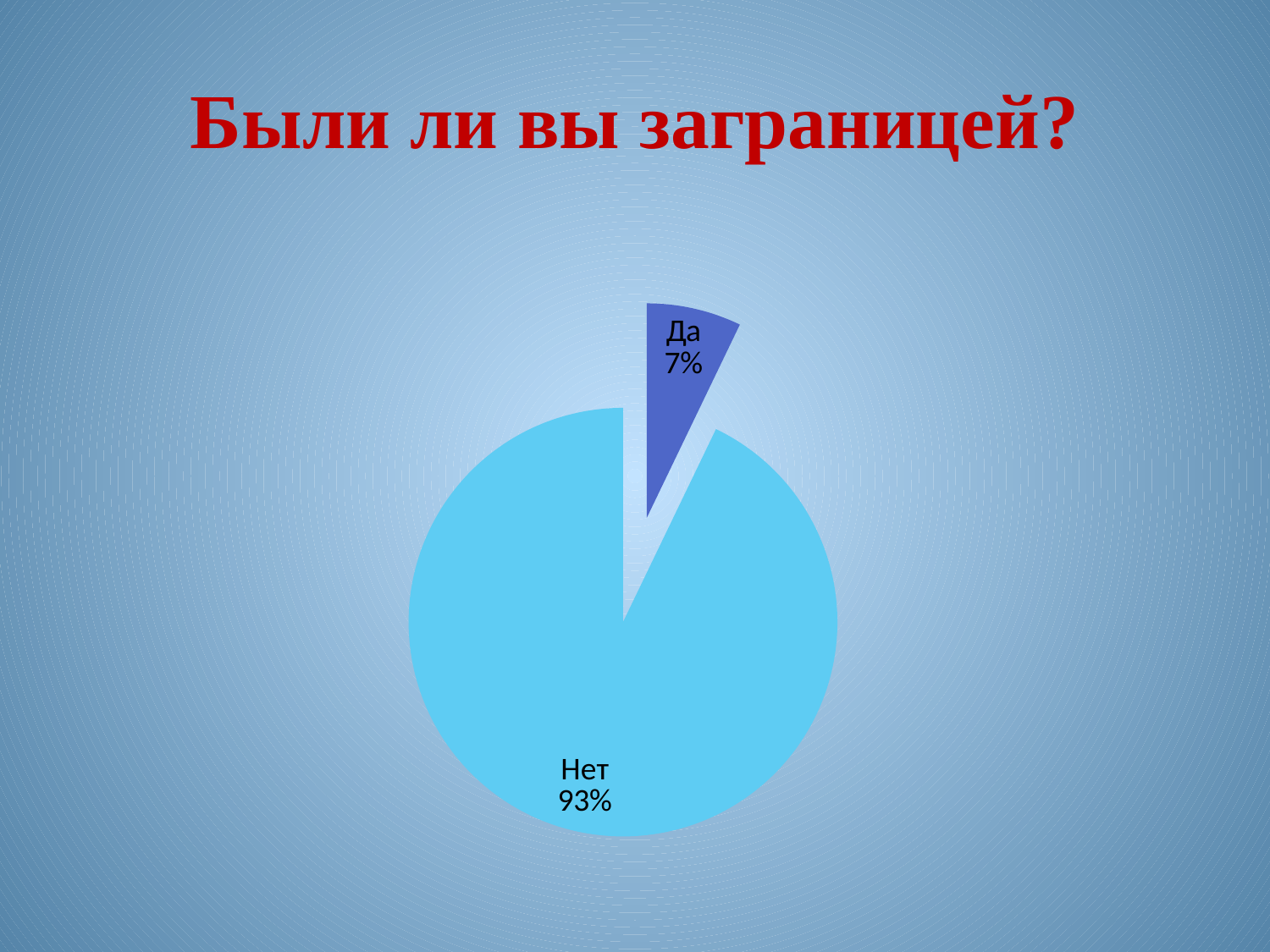

# Были ли вы заграницей?

### Chart

| Category | Продажи |
|---|---|
| Да | 1.0 |
| Нет | 13.0 |